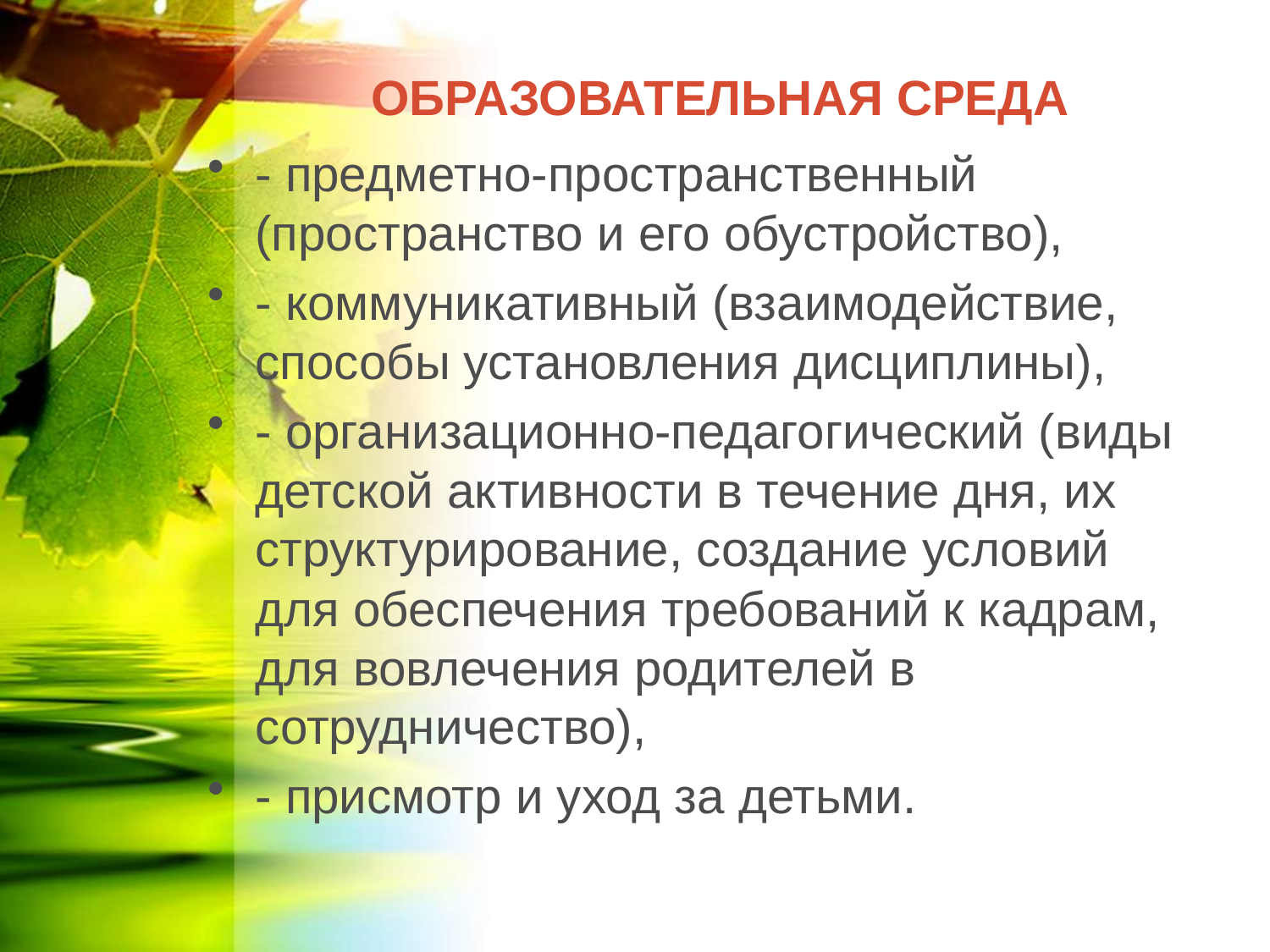

Образовательная среда

- предметно-пространственный (пространство и его обустройство),
- коммуникативный (взаимодействие, способы установления дисциплины),
- организационно-педагогический (виды детской активности в течение дня, их структурирование, создание условий для обеспечения требований к кадрам, для вовлечения родителей в сотрудничество),
- присмотр и уход за детьми.